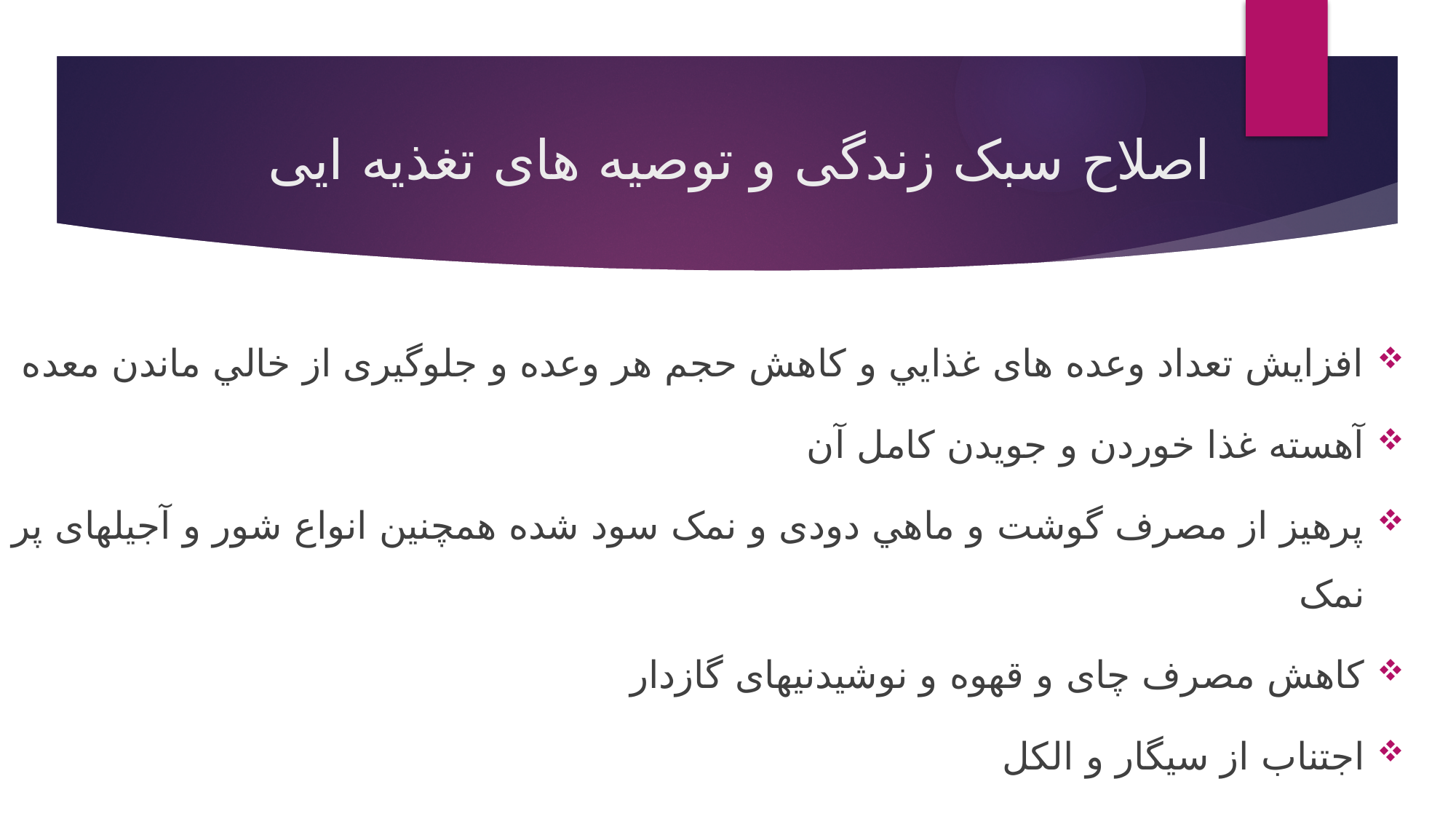

# اصلاح سبک زندگی و توصیه های تغذیه ایی
افزايش تعداد وعده های غذايي و كاهش حجم هر وعده و جلوگيری از خالي ماندن معده
آهسته غذا خوردن و جويدن كامل آن
پرهيز از مصرف گوشت و ماهي دودی و نمک سود شده همچنين انواع شور و آجيلهای پر نمک
كاهش مصرف چای و قهوه و نوشيدنيهای گازدار
اجتناب از سيگار و الکل